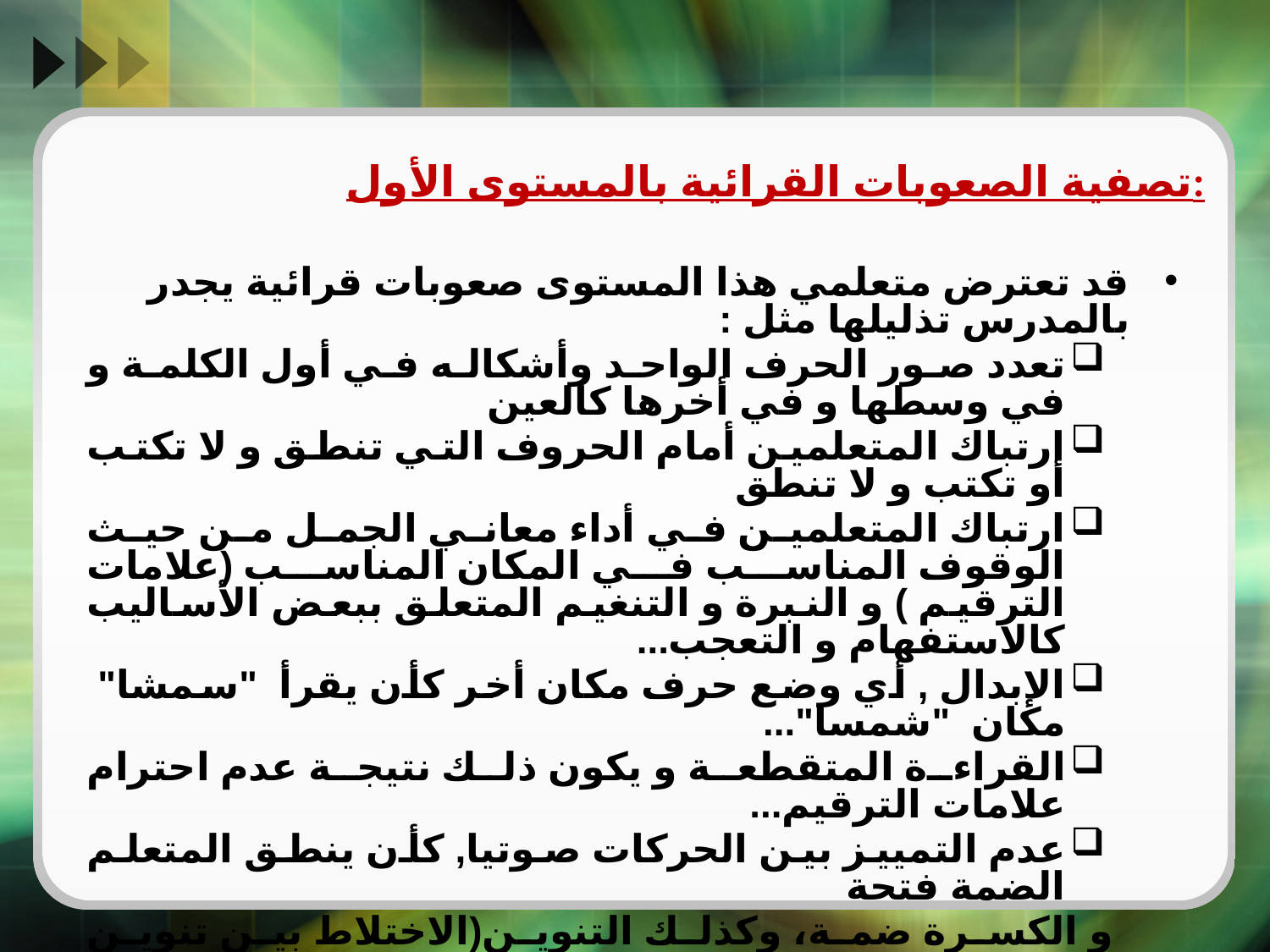

تصفية الصعوبات القرائية بالمستوى الأول:

قد تعترض متعلمي هذا المستوى صعوبات قرائية يجدر بالمدرس تذليلها مثل :
تعدد صور الحرف الواحد وأشكاله في أول الكلمة و في وسطها و في أخرها كالعين
ارتباك المتعلمين أمام الحروف التي تنطق و لا تكتب أو تكتب و لا تنطق
ارتباك المتعلمين في أداء معاني الجمل من حيث الوقوف المناسب في المكان المناسب (علامات الترقيم ) و النبرة و التنغيم المتعلق ببعض الأساليب كالاستفهام و التعجب...
الإبدال , أي وضع حرف مكان أخر كأن يقرأ  "سمشا"  مكان  "شمسا"...
القراءة المتقطعة و يكون ذلك نتيجة عدم احترام علامات الترقيم...
عدم التمييز بين الحركات صوتيا, كأن ينطق المتعلم الضمة فتحة
      و الكسرة ضمة، وكذلك التنوين(الاختلاط بين تنوين الرفع مع تنوين الفتح)
مشكل الهمزات التي تكتب على السطر أو فوق الألف ...
مشكلة " ال " للتعريف ( الشمسية و القمرية )